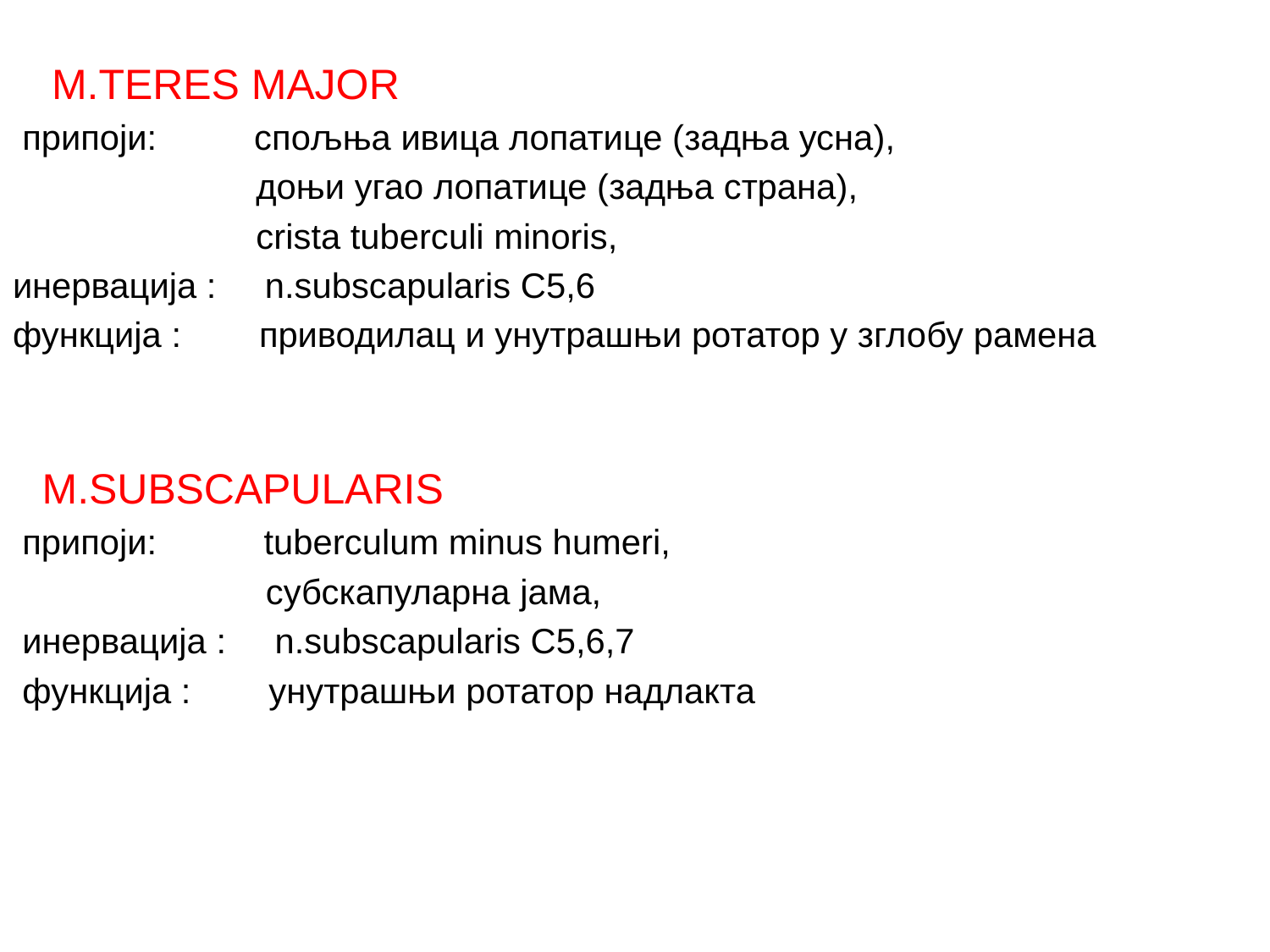

M.TERES MAJOR
 припоји:          спољња ивица лопатице (задња усна),
                         доњи угао лопатице (задња страна),
                         crista tuberculi minoris,
инервација :     n.subscapularis C5,6
функција :        приводилац и унутрашњи ротатор у зглобу рамена

   M.SUBSCAPULARIS
 припоји:           tuberculum minus humeri,
                          субскапуларна јама,
 инервација :     n.subscapularis C5,6,7
 функција :        унутрашњи ротатор надлакта